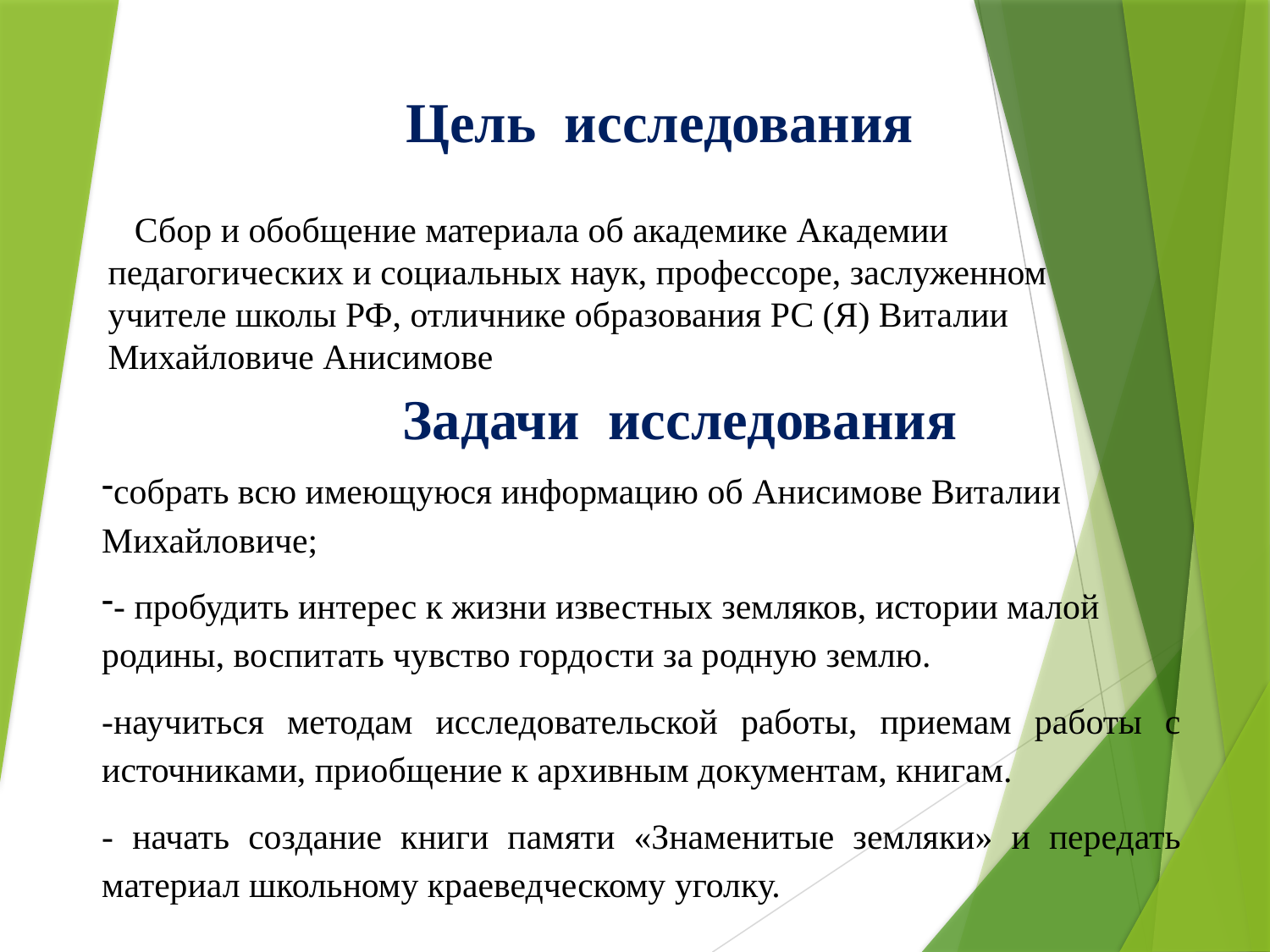

Цель  исследования
# Сбор и обобщение материала об академике Академии педагогических и социальных наук, профессоре, заслуженном учителе школы РФ, отличнике образования РС (Я) Виталии Михайловиче Анисимове
Задачи  исследования

собрать всю имеющуюся информацию об Анисимове Виталии Михайловиче;
- пробудить интерес к жизни известных земляков, истории малой родины, воспитать чувство гордости за родную землю.
-научиться методам исследовательской работы, приемам работы с источниками, приобщение к архивным документам, книгам.
- начать создание книги памяти «Знаменитые земляки» и передать материал школьному краеведческому уголку.